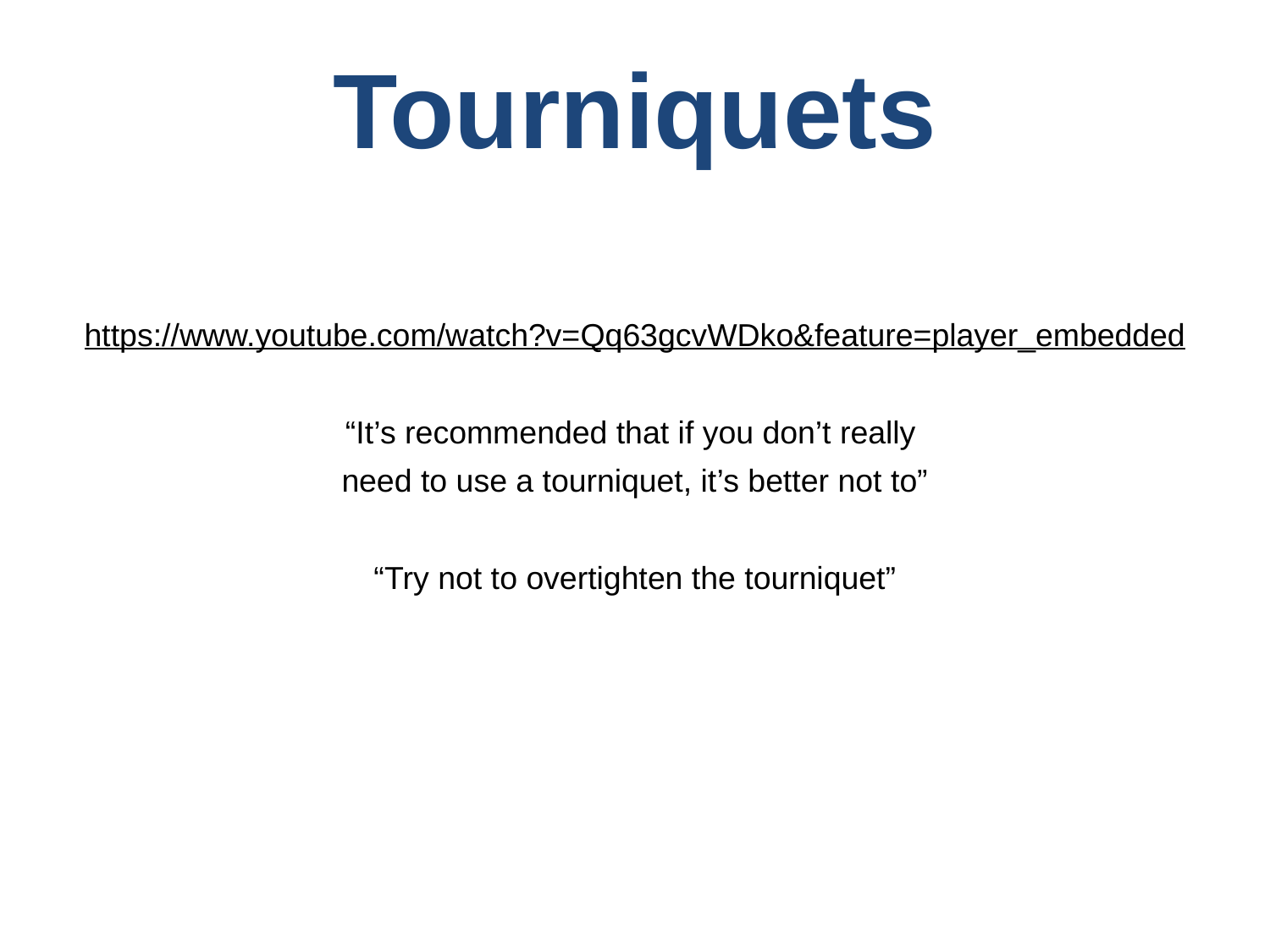

# Tourniquets
https://www.youtube.com/watch?v=Qq63gcvWDko&feature=player_embedded

“It’s recommended that if you don’t really
need to use a tourniquet, it’s better not to”

“Try not to overtighten the tourniquet”